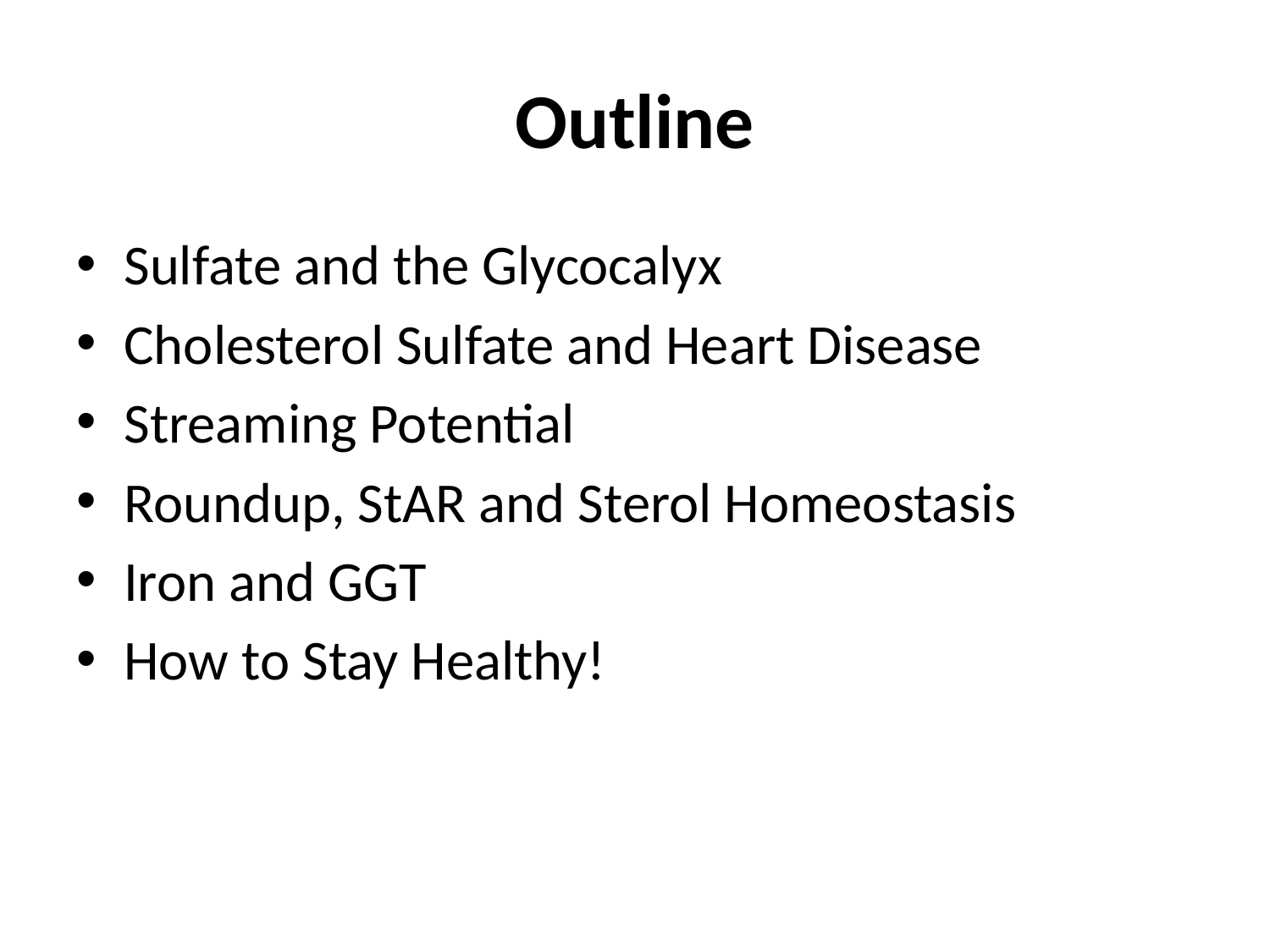

# Outline
Sulfate and the Glycocalyx
Cholesterol Sulfate and Heart Disease
Streaming Potential
Roundup, StAR and Sterol Homeostasis
Iron and GGT
How to Stay Healthy!